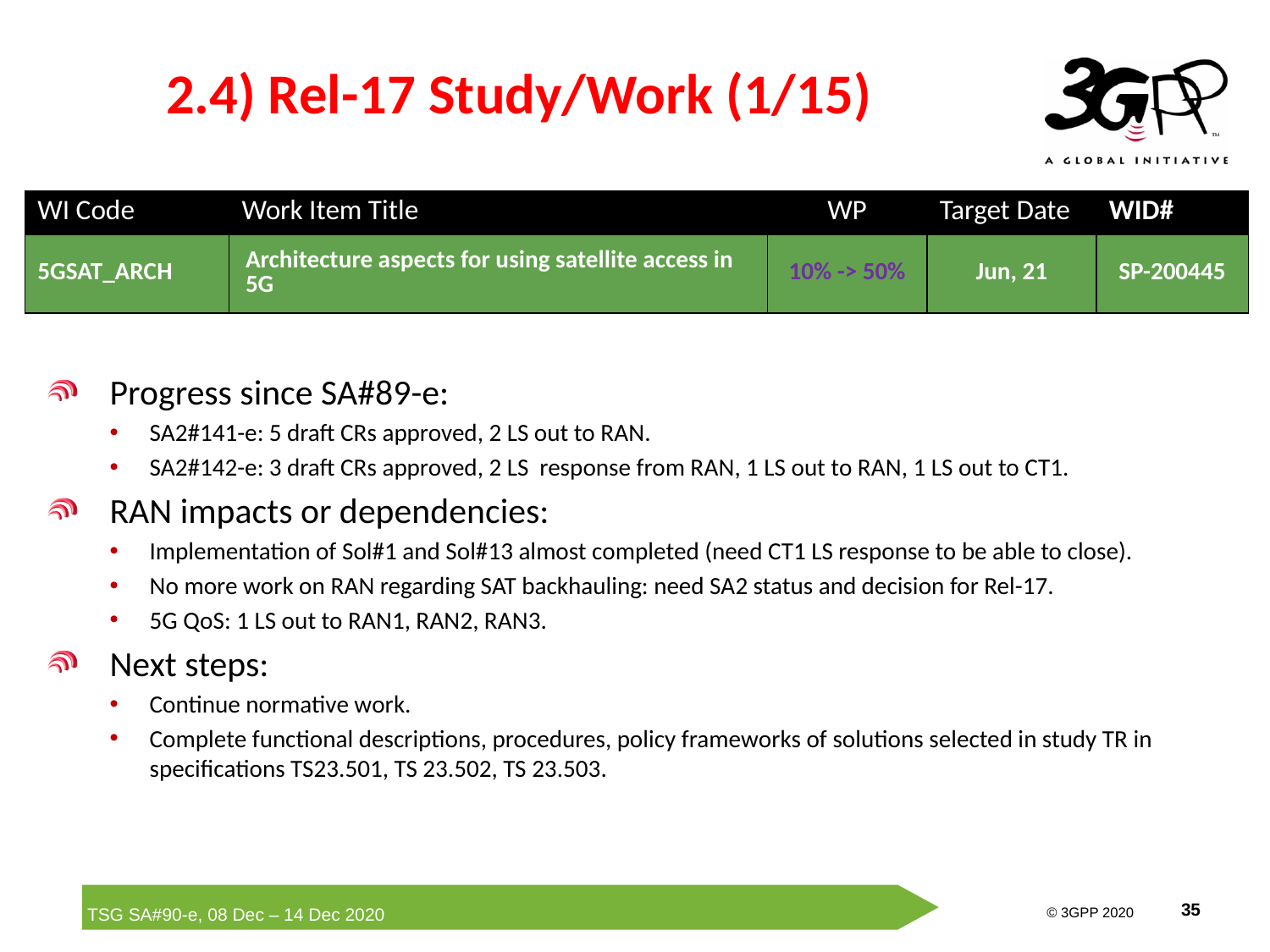

# 2.4) Rel-17 Study/Work (1/15)
| WI Code | Work Item Title | WP | Target Date | WID# |
| --- | --- | --- | --- | --- |
| 5GSAT\_ARCH | Architecture aspects for using satellite access in 5G | 10% -> 50% | Jun, 21 | SP-200445 |
Progress since SA#89-e:
SA2#141-e: 5 draft CRs approved, 2 LS out to RAN.
SA2#142-e: 3 draft CRs approved, 2 LS  response from RAN, 1 LS out to RAN, 1 LS out to CT1.
RAN impacts or dependencies:
Implementation of Sol#1 and Sol#13 almost completed (need CT1 LS response to be able to close).
No more work on RAN regarding SAT backhauling: need SA2 status and decision for Rel-17.
5G QoS: 1 LS out to RAN1, RAN2, RAN3.
Next steps:
Continue normative work.
Complete functional descriptions, procedures, policy frameworks of solutions selected in study TR in specifications TS23.501, TS 23.502, TS 23.503.